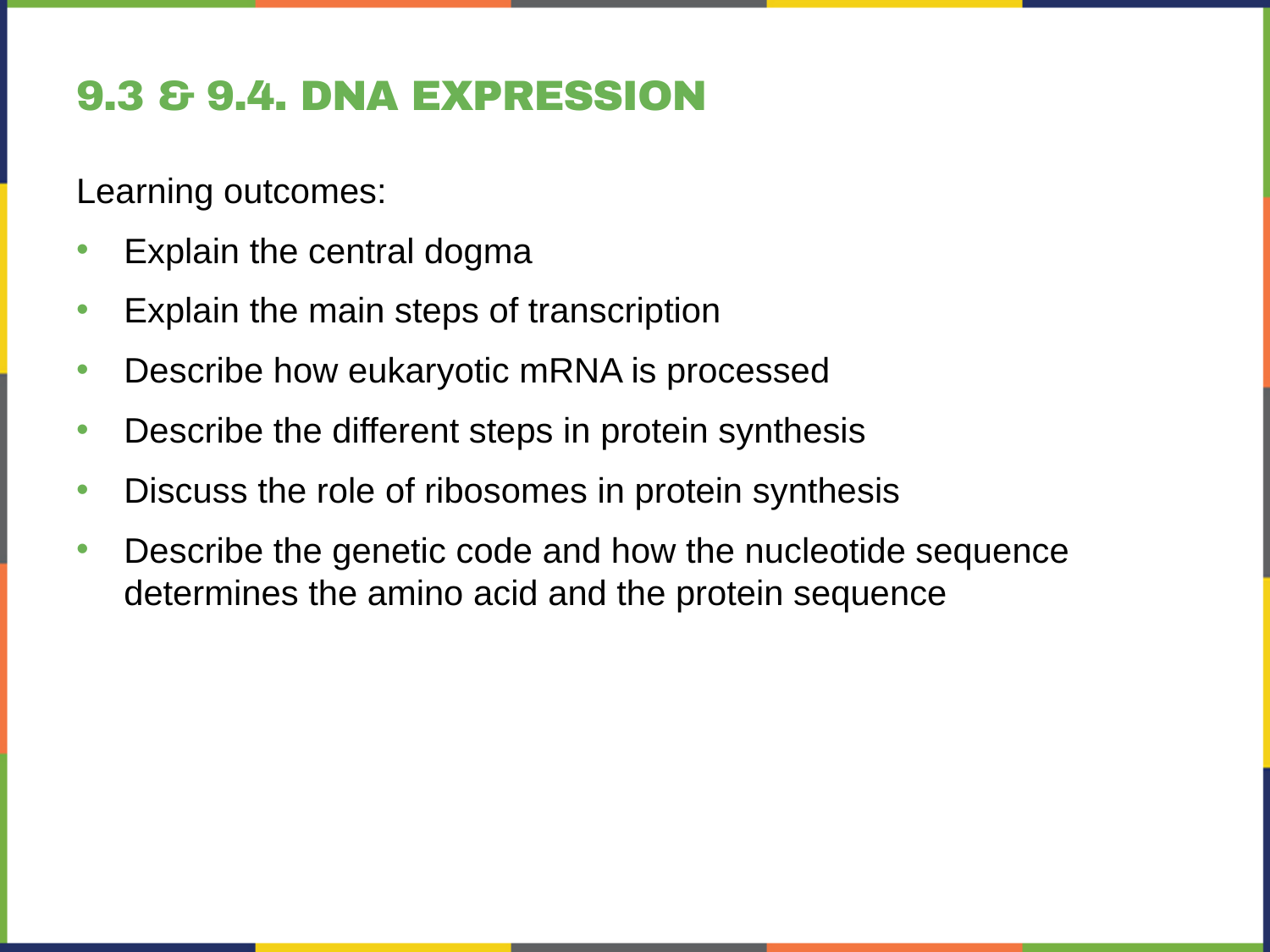

# 9.3 & 9.4. dna expression
Learning outcomes:
Explain the central dogma
Explain the main steps of transcription
Describe how eukaryotic mRNA is processed
Describe the different steps in protein synthesis
Discuss the role of ribosomes in protein synthesis
Describe the genetic code and how the nucleotide sequence determines the amino acid and the protein sequence